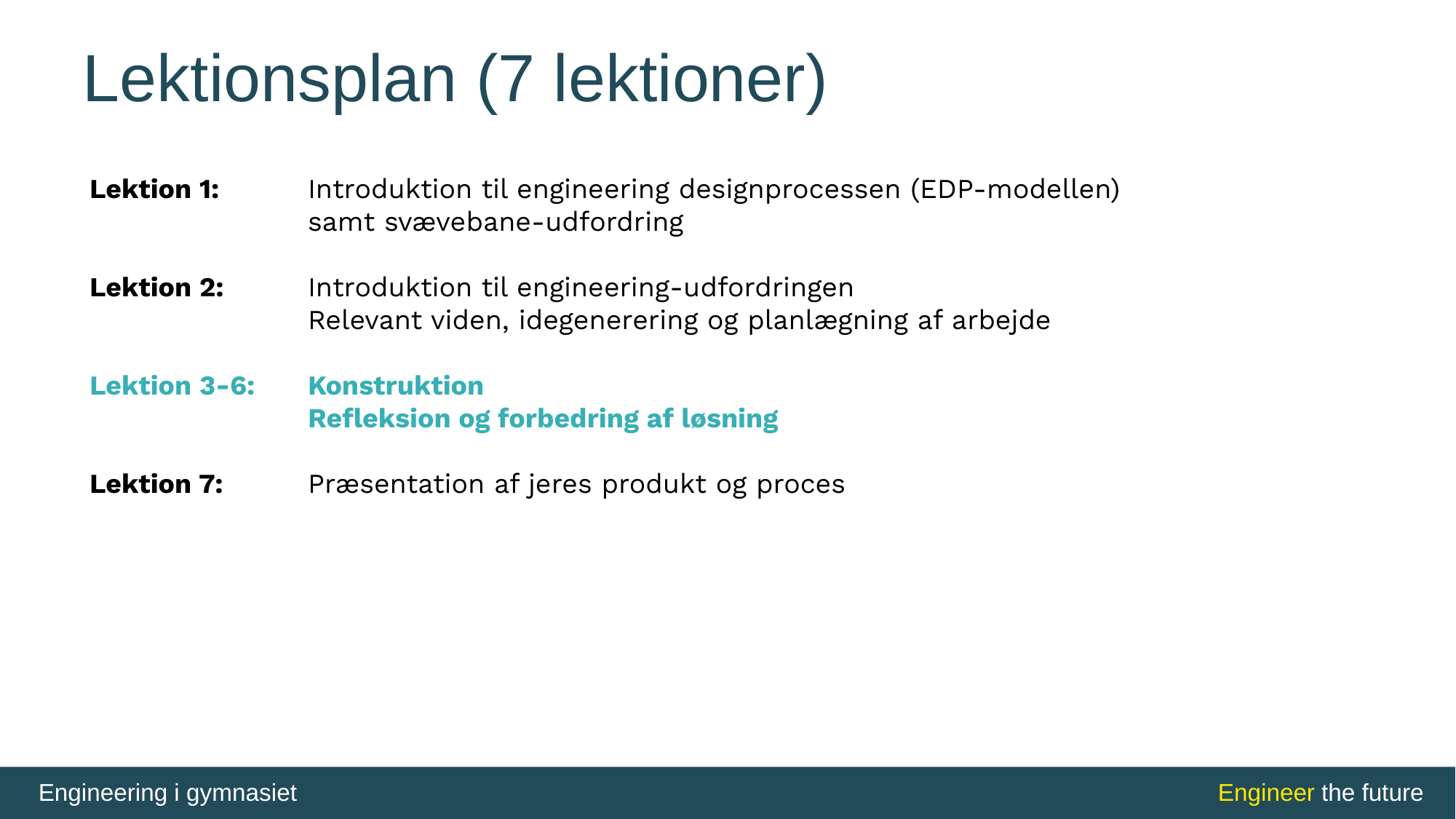

# Lektionsplan (7 lektioner)
Lektion 1:	Introduktion til engineering designprocessen (EDP-modellen)
		samt svævebane-udfordring

Lektion 2:	Introduktion til engineering-udfordringen
		Relevant viden, idegenerering og planlægning af arbejde

Lektion 3-6: 	Konstruktion
		Refleksion og forbedring af løsning

Lektion 7:	Præsentation af jeres produkt og proces